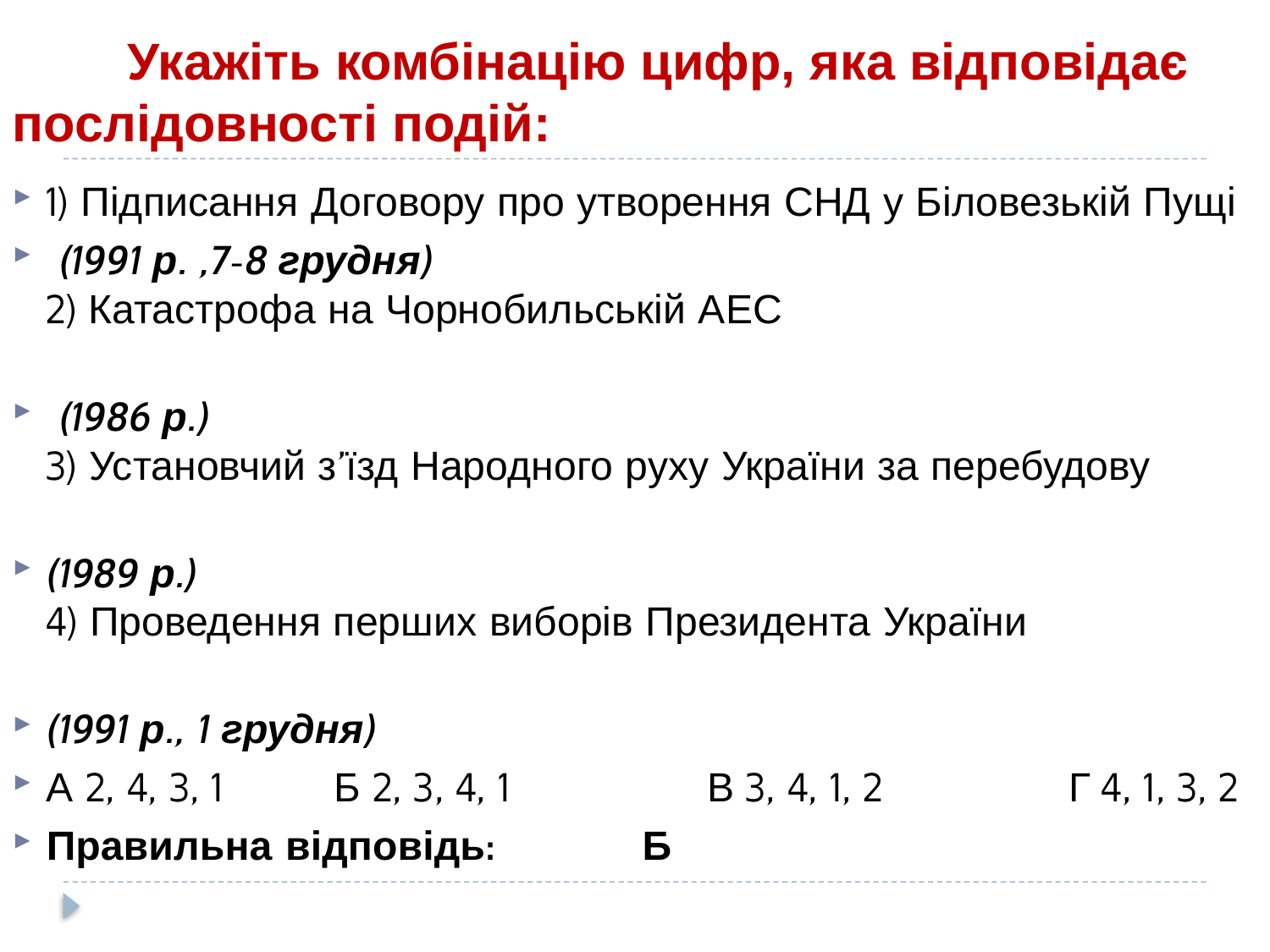

# Укажіть комбінацію цифр, яка відповідає послідовності подій:
1) Підписання Договору про утворення СНД у Біловезькій Пущі
 (1991 р. ,7-8 грудня)
2) Катастрофа на Чорнобильській АЕС
 (1986 р.)
3) Установчий з’їзд Народного руху України за перебудову
(1989 р.)
4) Проведення перших виборів Президента України
(1991 р., 1 грудня)
А 2, 4, 3, 1         Б 2, 3, 4, 1                В 3, 4, 1, 2               Г 4, 1, 3, 2
Правильна відповідь:           Б